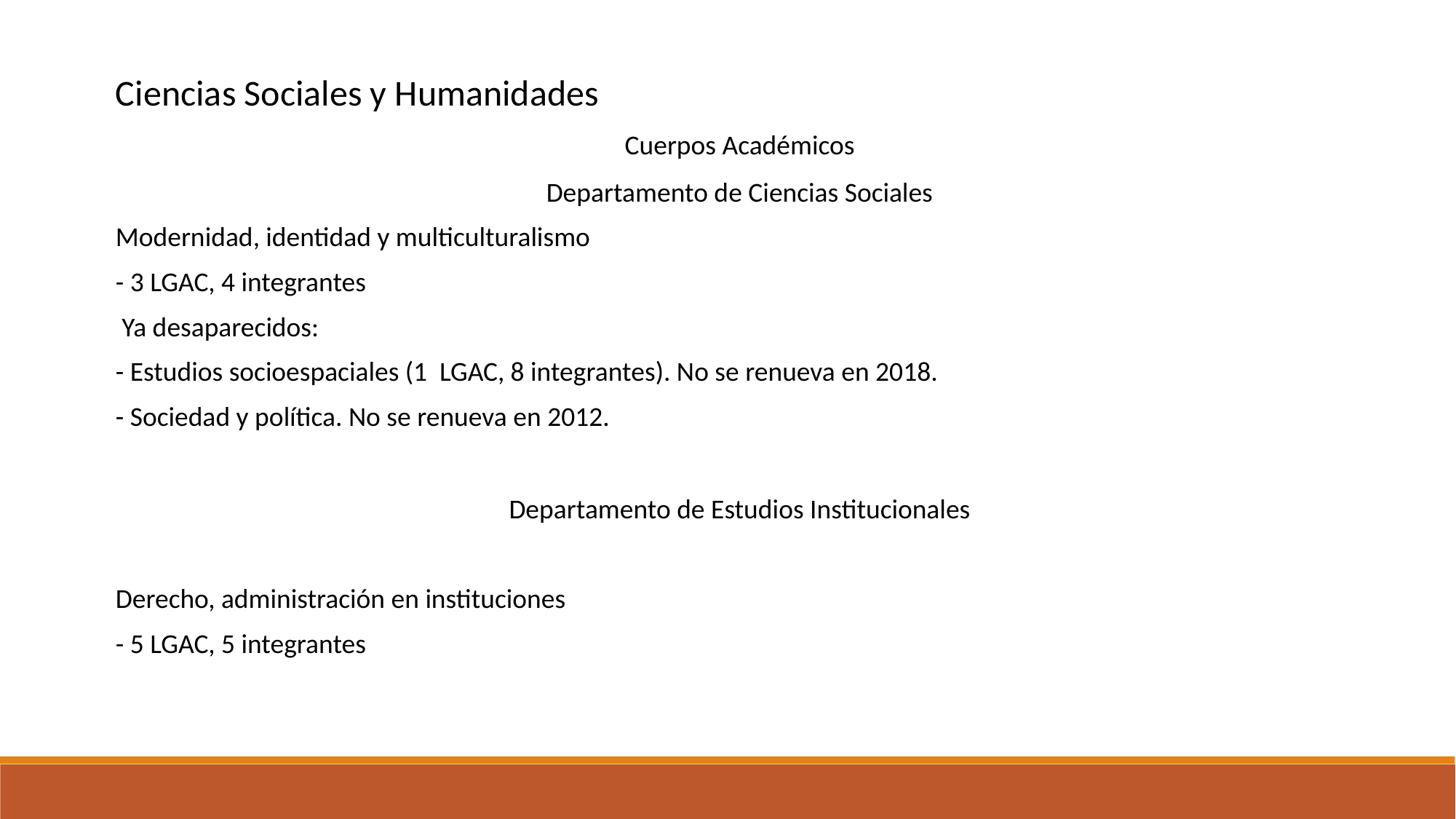

Ciencias Sociales y Humanidades
Cuerpos Académicos
Departamento de Ciencias Sociales
Modernidad, identidad y multiculturalismo
- 3 LGAC, 4 integrantes
 Ya desaparecidos:
- Estudios socioespaciales (1  LGAC, 8 integrantes). No se renueva en 2018.
- Sociedad y política. No se renueva en 2012.

Departamento de Estudios Institucionales

Derecho, administración en instituciones
- 5 LGAC, 5 integrantes